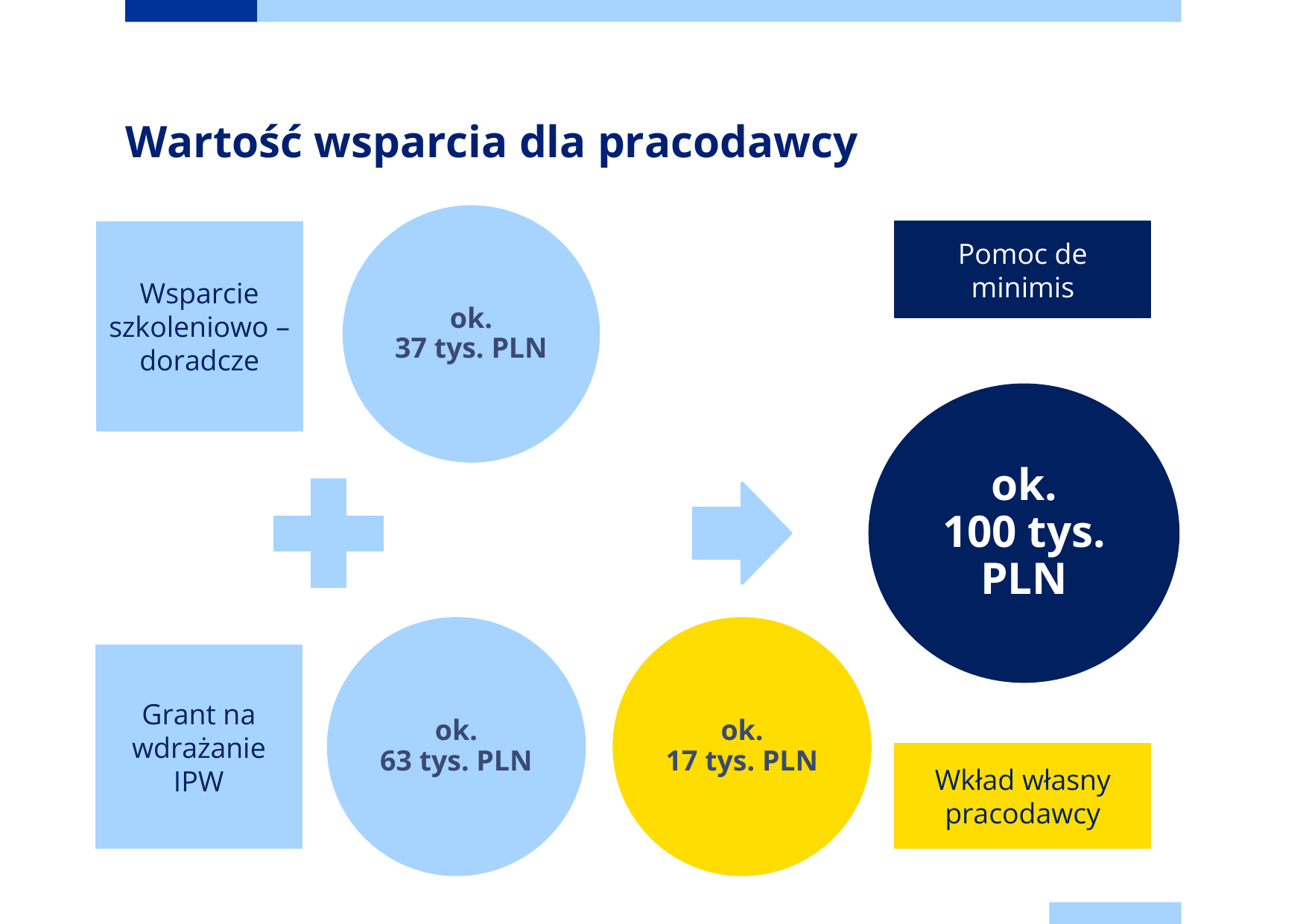

# Wartość wsparcia dla pracodawcy

ok.
37 tys. PLN
Wsparcie szkoleniowo – doradcze
Pomoc de minimis

ok.
100 tys. PLN

ok.
63 tys. PLN

ok.
17 tys. PLN
Grant na wdrażanie IPW
Wkład własny pracodawcy